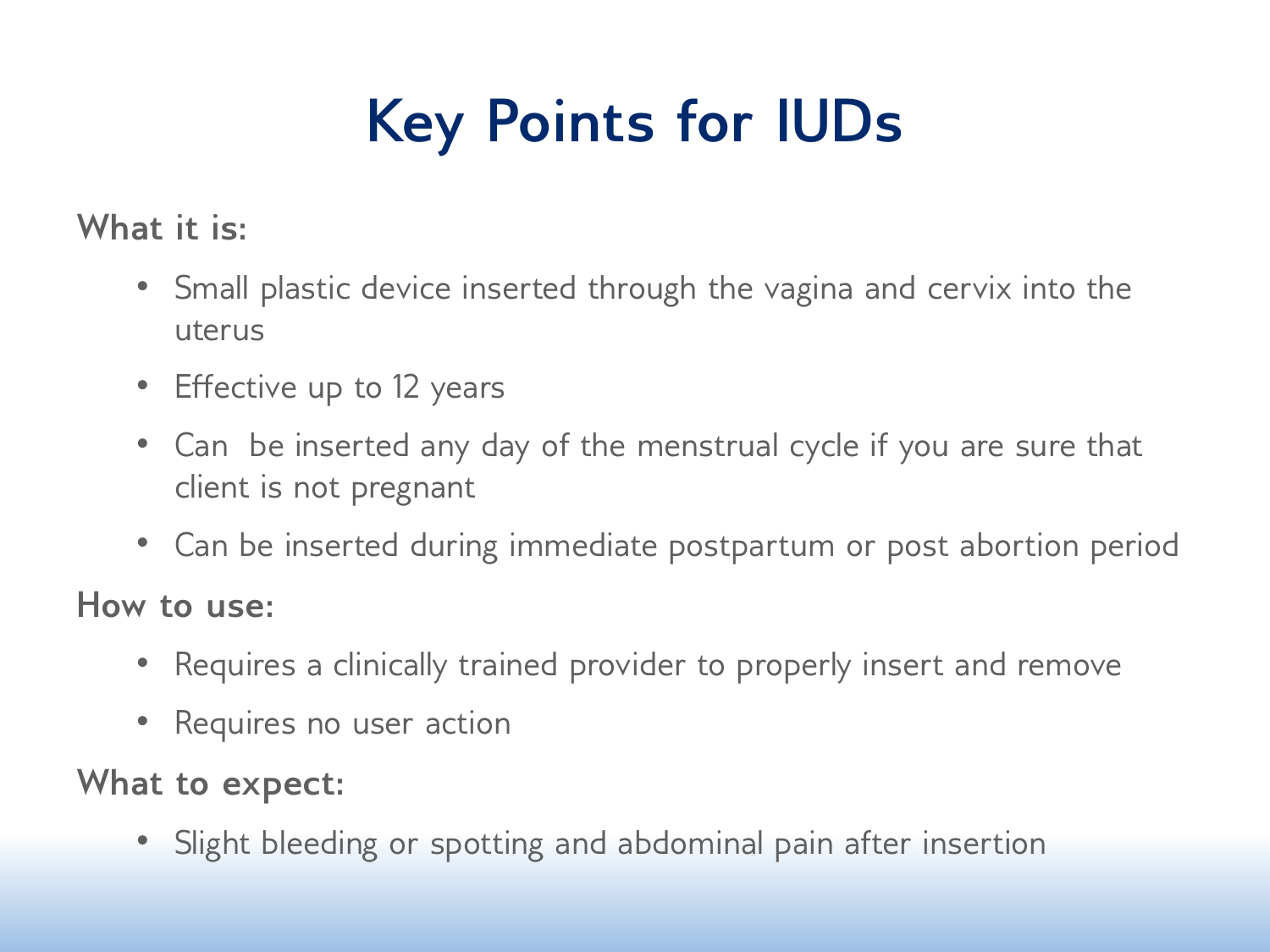

# Key Points for IUDs
What it is:
Small plastic device inserted through the vagina and cervix into the uterus
Effective up to 12 years
Can  be inserted any day of the menstrual cycle if you are sure that client is not pregnant
Can be inserted during immediate postpartum or post abortion period
How to use:
Requires a clinically trained provider to properly insert and remove
Requires no user action
What to expect:
Slight bleeding or spotting and abdominal pain after insertion